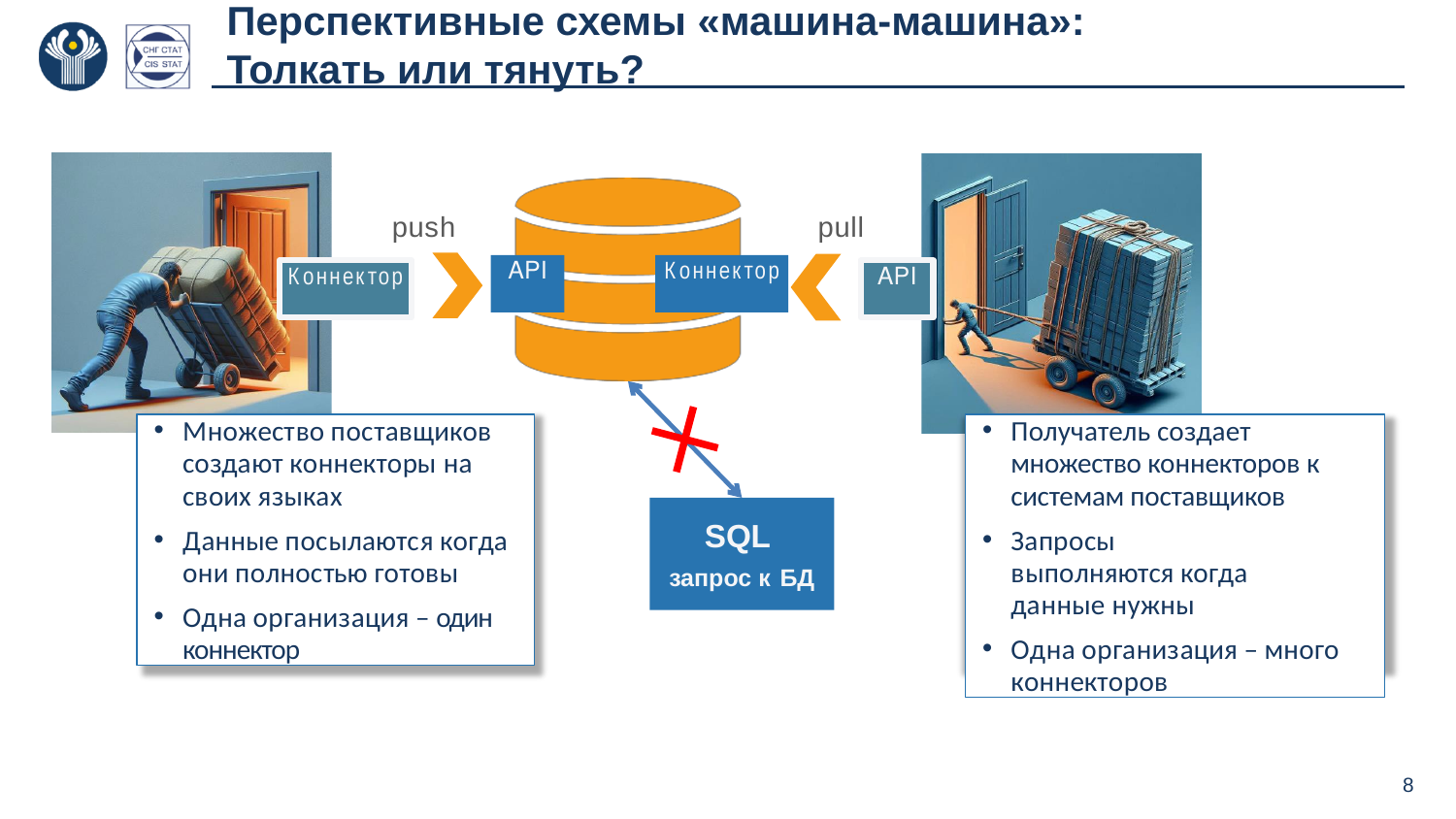

# Перспективные схемы «машина-машина»: Толкать или тянуть?

push
pull

API
Коннектор
Коннектор
API

Множество поставщиков создают коннекторы на своих языках
Данные посылаются когда они полностью готовы
Одна организация – один коннектор
Получатель создает множество коннекторов к системам поставщиков
Запросы выполняются когда данные нужны
Одна организация – много коннекторов
SQL
запрос к БД